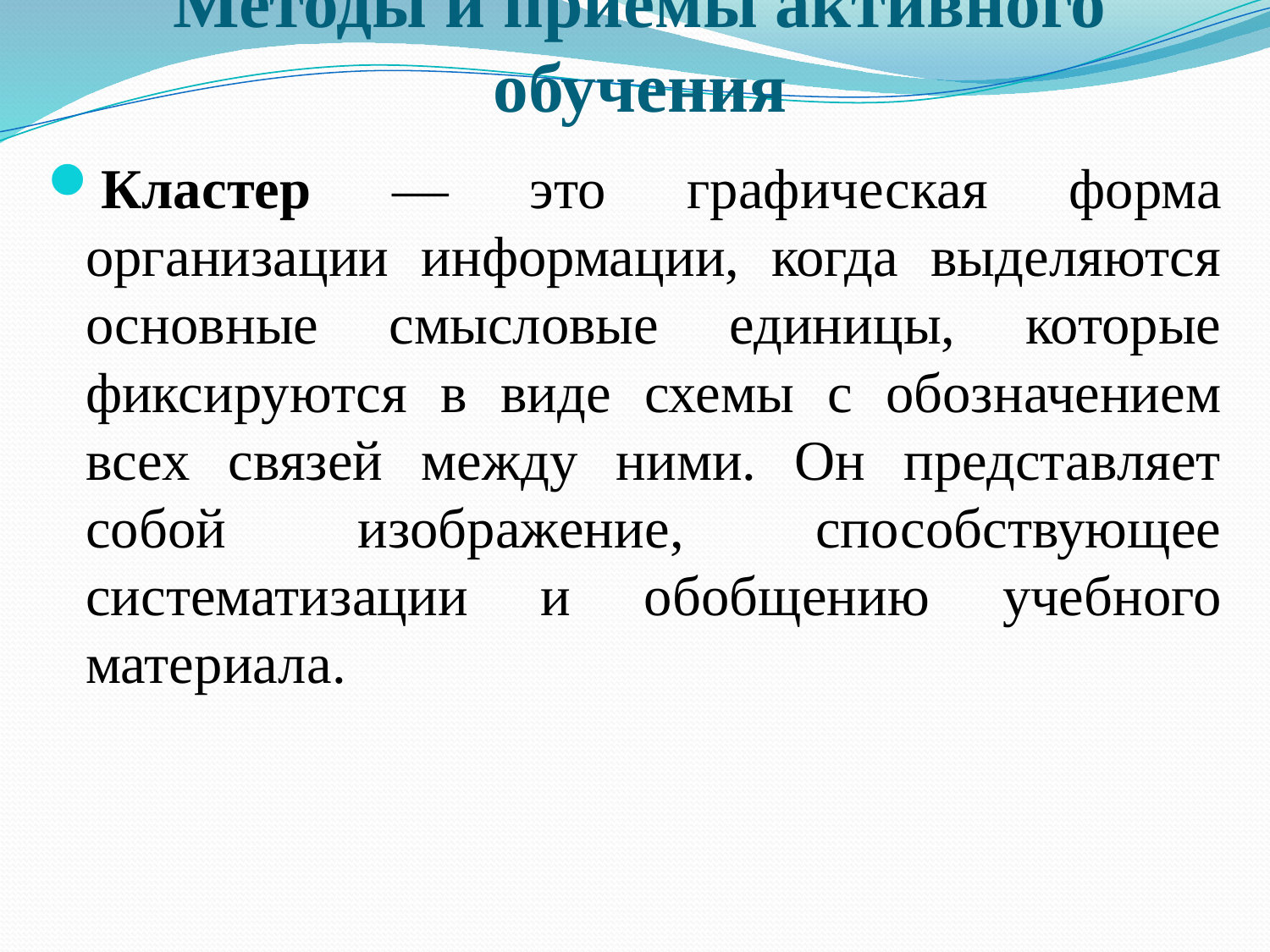

# Методы и приемы активного обучения
Кластер — это графическая форма организации информации, когда выделяются основные смысловые единицы, которые фиксируются в виде схемы с обозначением всех связей между ними. Он представляет собой изображение, способствующее систематизации и обобщению учебного материала.